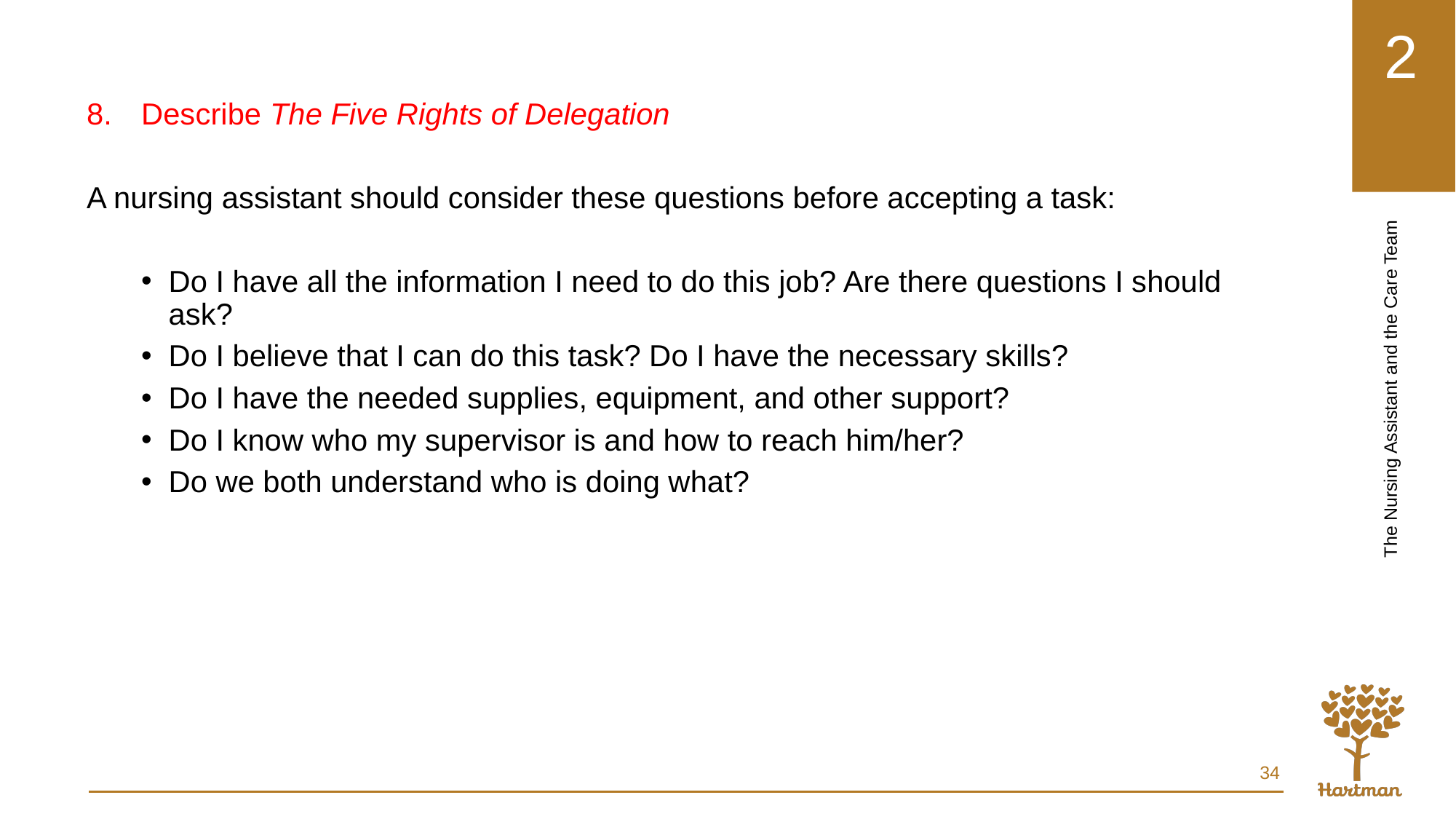

Describe The Five Rights of Delegation

A nursing assistant should consider these questions before accepting a task:

Do I have all the information I need to do this job? Are there questions I should ask?
Do I believe that I can do this task? Do I have the necessary skills?
Do I have the needed supplies, equipment, and other support?
Do I know who my supervisor is and how to reach him/her?
Do we both understand who is doing what?

34